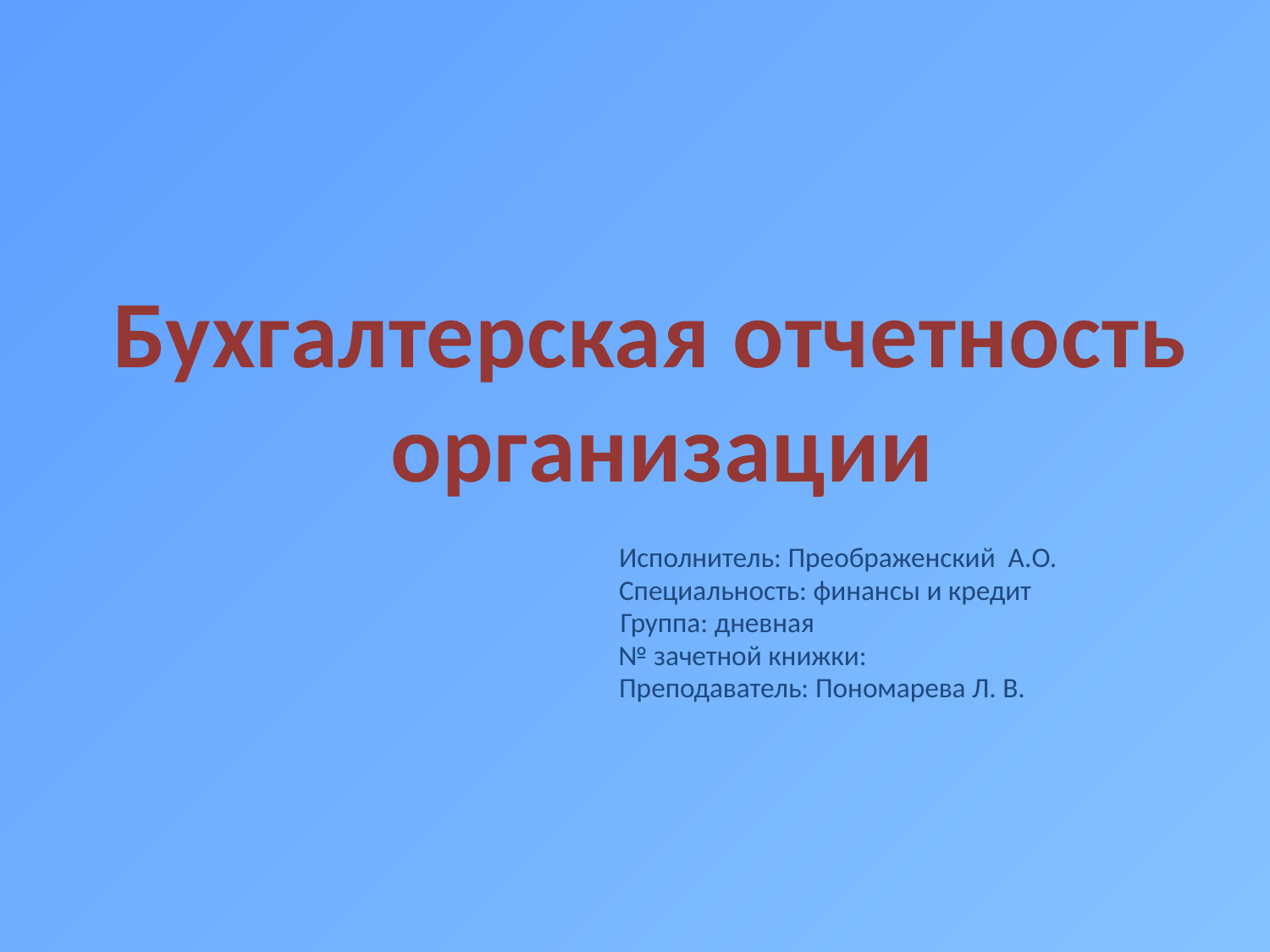

Бухгалтерская отчетность
организации
                                                                Исполнитель: Преображенский  А.О.
                                                            Специальность: финансы и кредит
                          Группа: дневная
                                   № зачетной книжки:
                                                           Преподаватель: Пономарева Л. В.